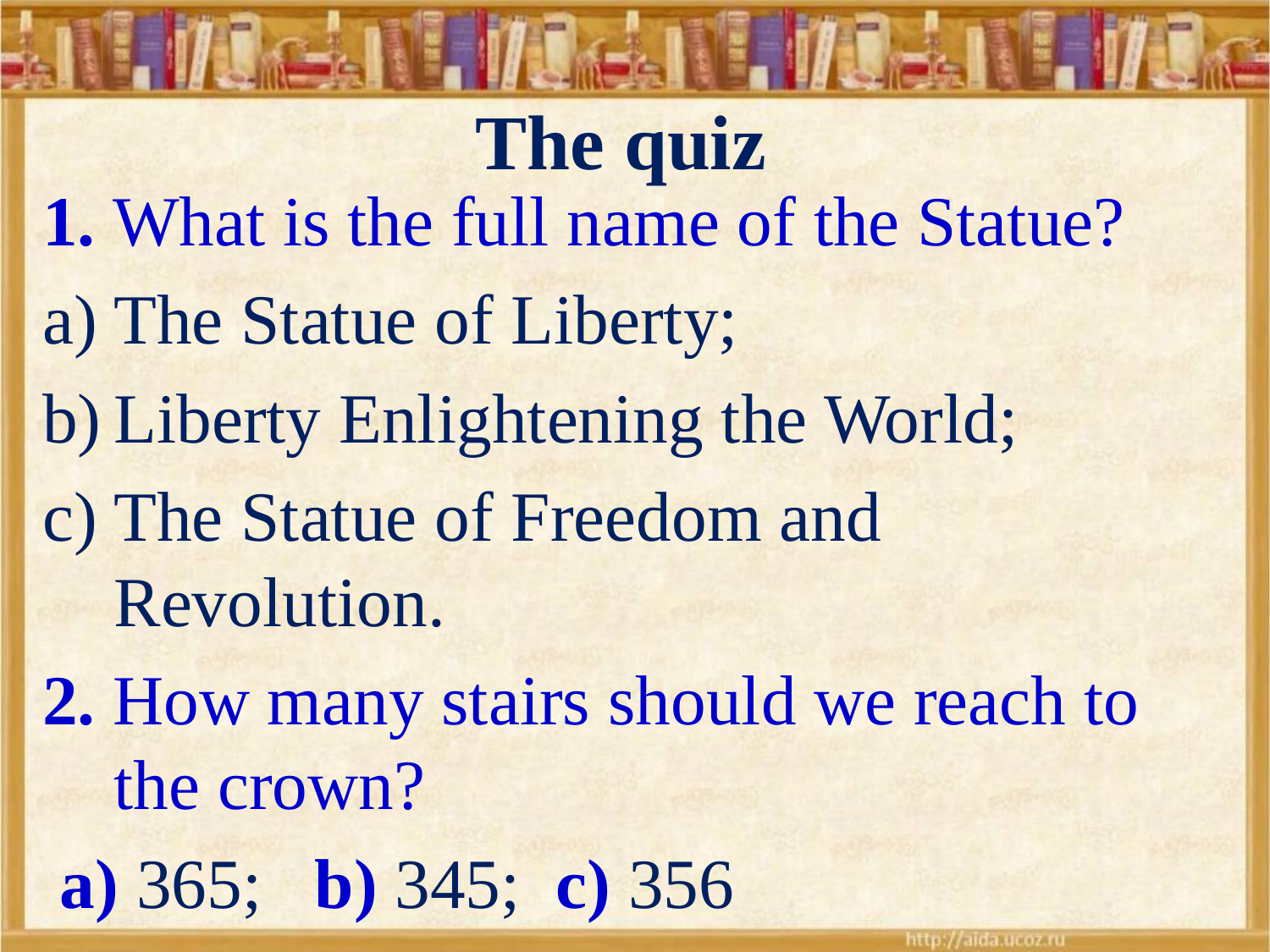

# The quiz
1. What is the full name of the Statue?
The Statue of Liberty;
Liberty Enlightening the World;
The Statue of Freedom and Revolution.
2. How many stairs should we reach to the crown?
 a) 365;   b) 345;  c) 356